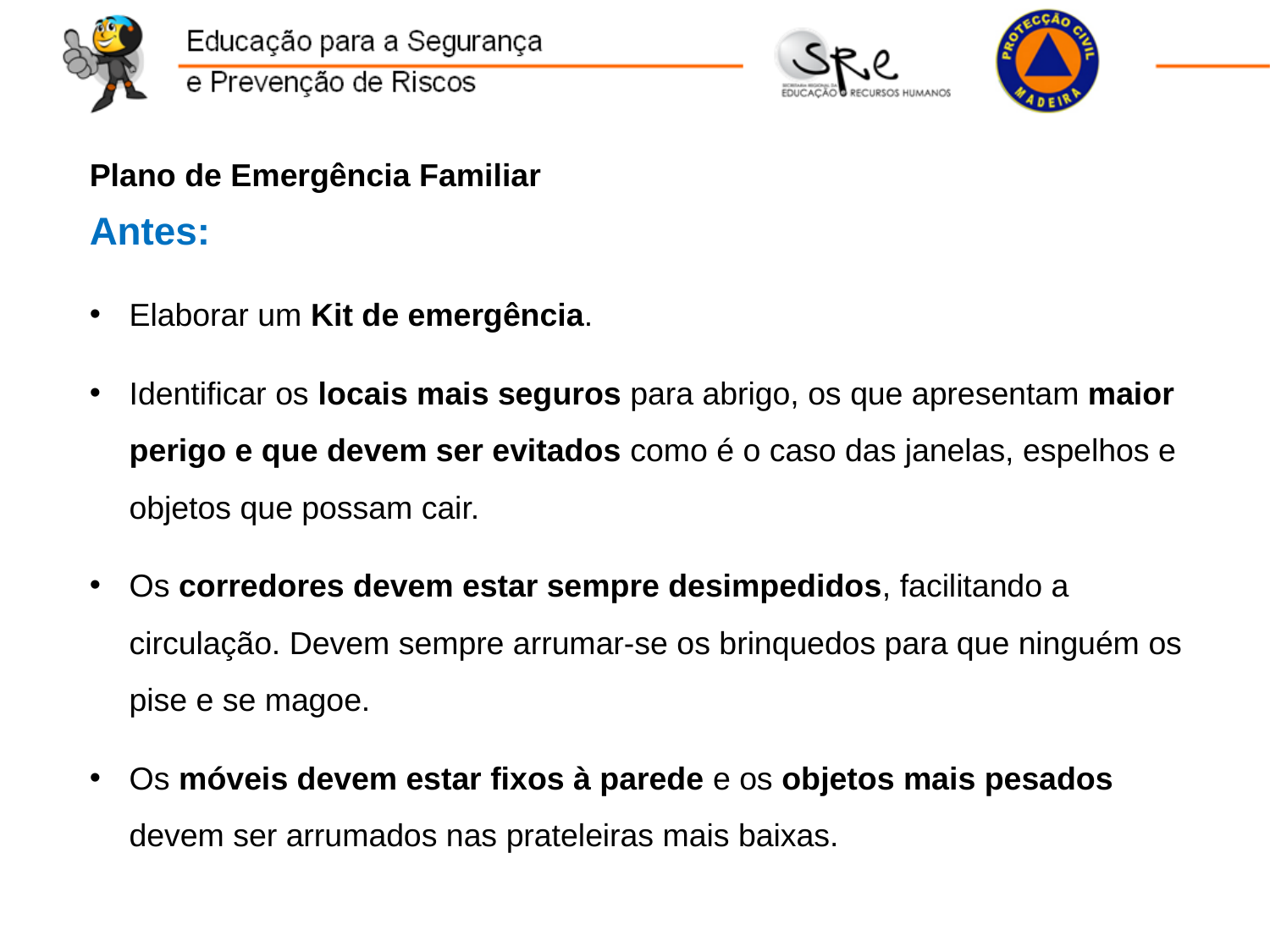

Plano de Emergência Familiar
Antes:
Elaborar um Kit de emergência.
Identificar os locais mais seguros para abrigo, os que apresentam maior perigo e que devem ser evitados como é o caso das janelas, espelhos e objetos que possam cair.
Os corredores devem estar sempre desimpedidos, facilitando a circulação. Devem sempre arrumar-se os brinquedos para que ninguém os pise e se magoe.
Os móveis devem estar fixos à parede e os objetos mais pesados devem ser arrumados nas prateleiras mais baixas.